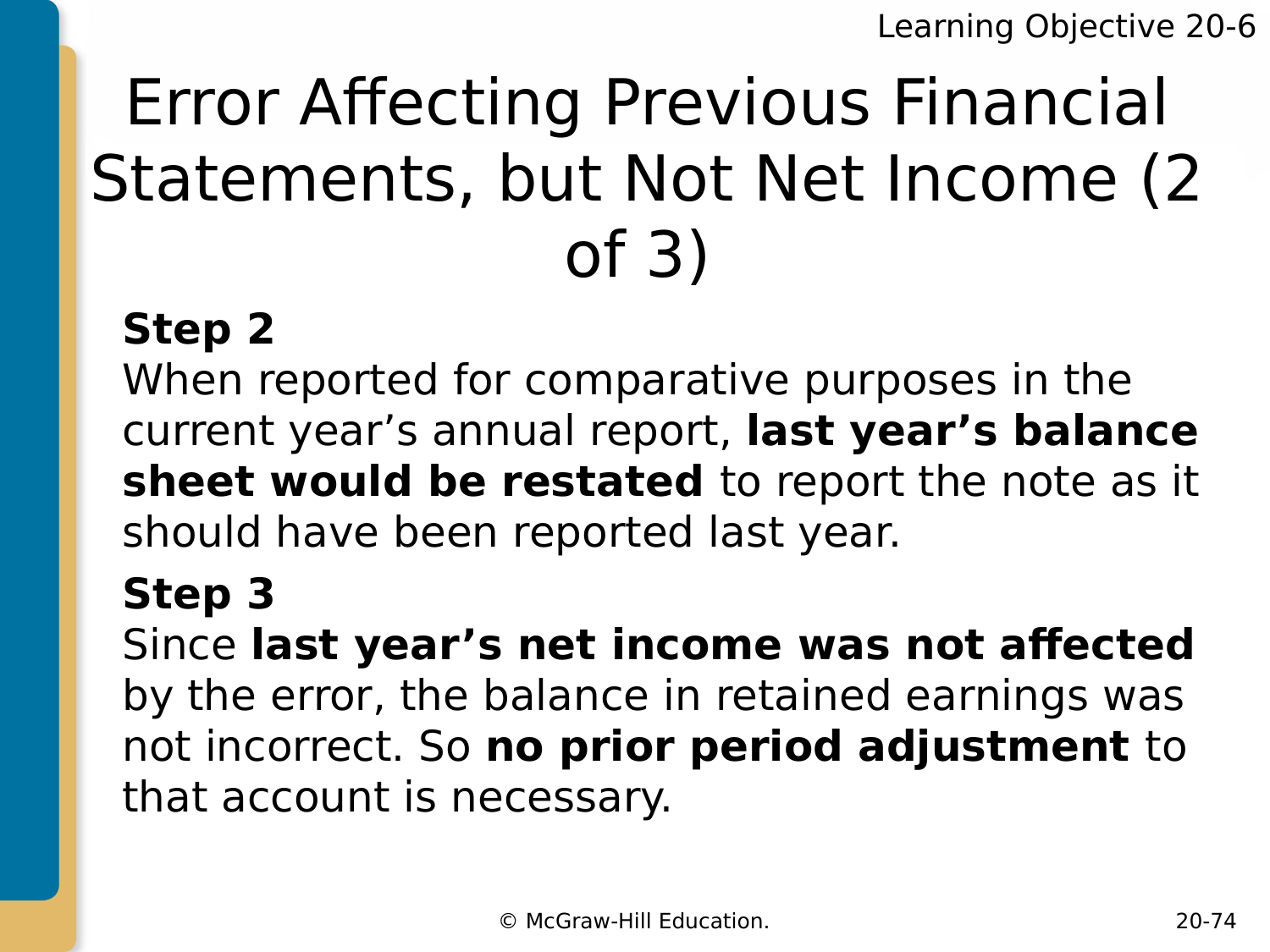

Learning Objective 20-6
# Error Affecting Previous Financial Statements, but Not Net Income (2 of 3)
Step 2
When reported for comparative purposes in the current year’s annual report, last year’s balance sheet would be restated to report the note as it should have been reported last year.
Step 3
Since last year’s net income was not affected by the error, the balance in retained earnings was not incorrect. So no prior period adjustment to that account is necessary.